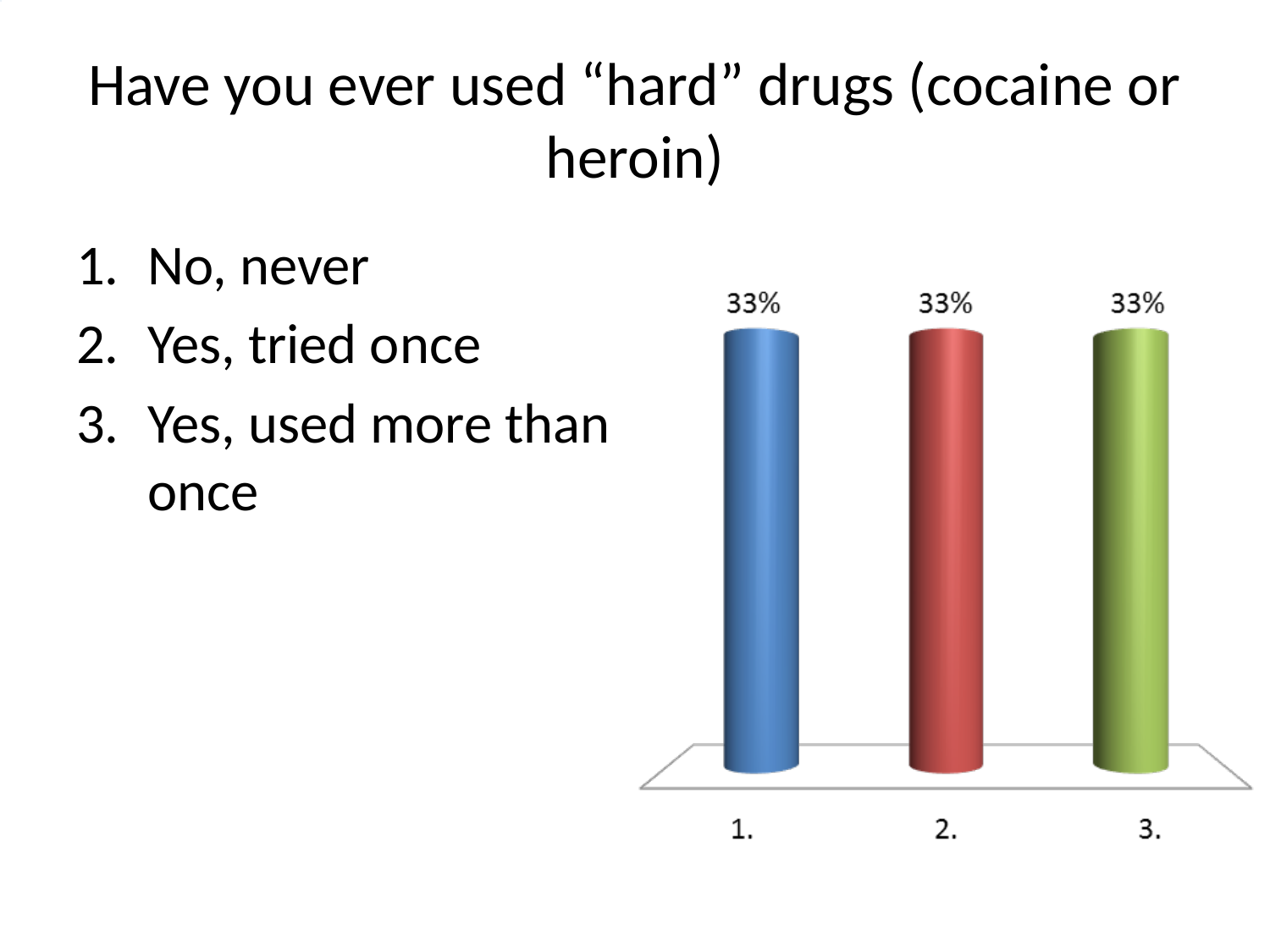

# Have you ever used “hard” drugs (cocaine or heroin)
No, never
Yes, tried once
Yes, used more than once